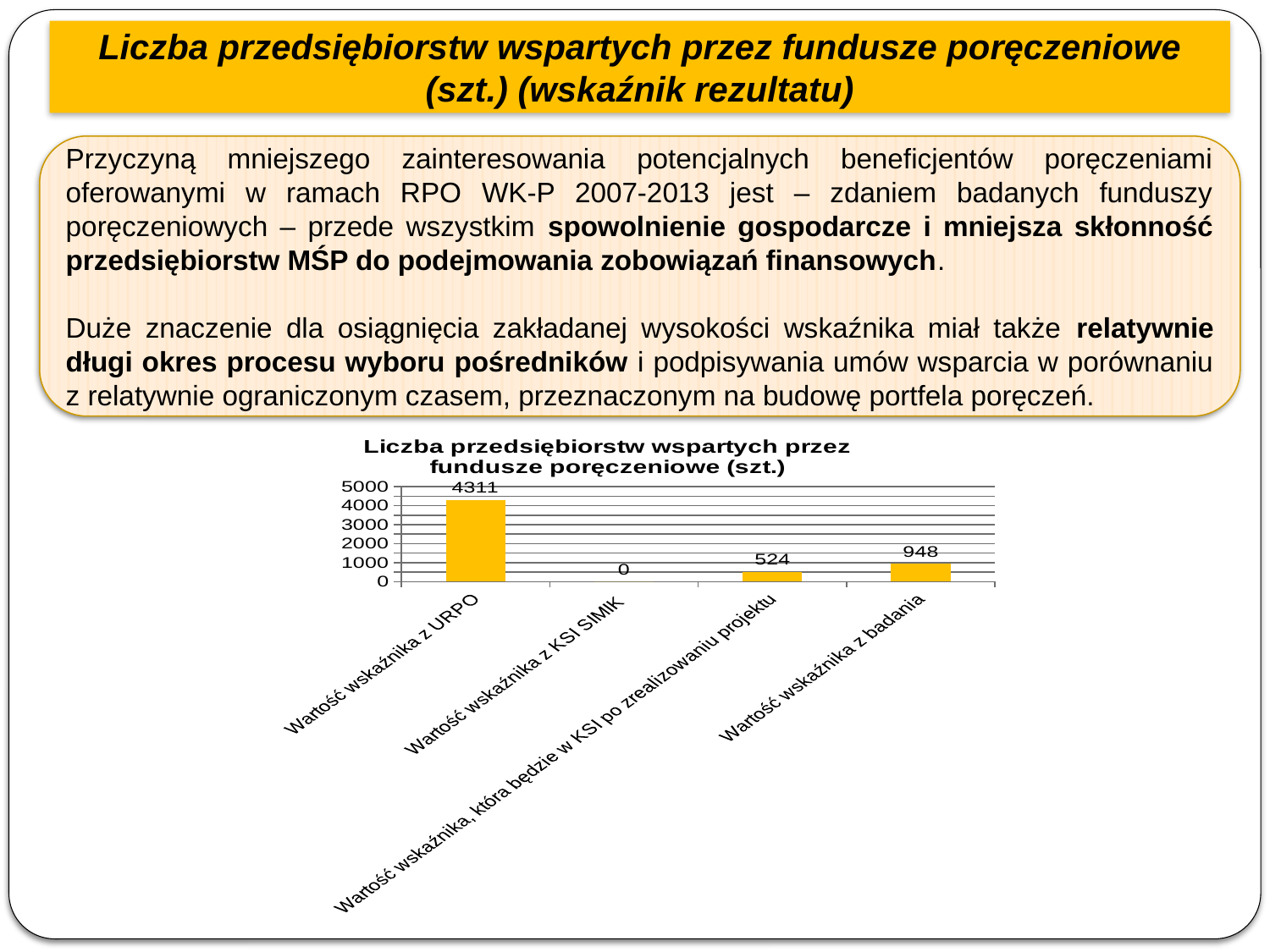

Liczba przedsiębiorstw wspartych przez fundusze poręczeniowe (szt.) (wskaźnik rezultatu)
Przyczyną mniejszego zainteresowania potencjalnych beneficjentów poręczeniami oferowanymi w ramach RPO WK-P 2007-2013 jest – zdaniem badanych funduszy poręczeniowych – przede wszystkim spowolnienie gospodarcze i mniejsza skłonność przedsiębiorstw MŚP do podejmowania zobowiązań finansowych.

Duże znaczenie dla osiągnięcia zakładanej wysokości wskaźnika miał także relatywnie długi okres procesu wyboru pośredników i podpisywania umów wsparcia w porównaniu z relatywnie ograniczonym czasem, przeznaczonym na budowę portfela poręczeń.

### Chart:

| Category | Liczba przedsiębiorstw wspartych przez fundusze poręczeniowe (szt.) |
|---|---|
| Wartość wskaźnika z URPO | 4311.0 |
| Wartość wskaźnika z KSI SIMIK  | 0.0 |
| Wartość wskaźnika, która będzie w KSI po zrealizowaniu projektu | 524.0 |
| Wartość wskaźnika z badania | 948.0 |